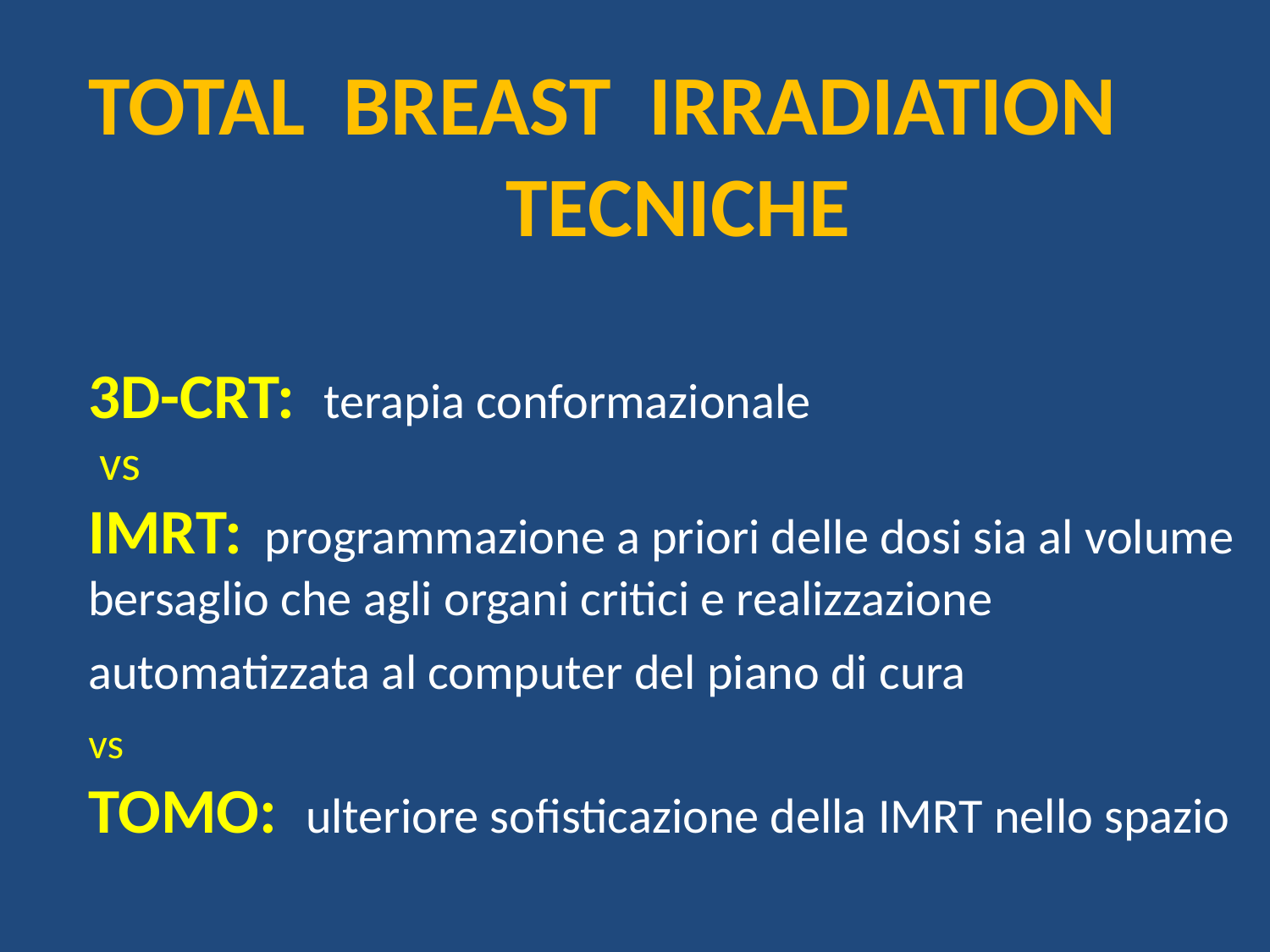

TOTAL  BREAST  IRRADIATION
TECNICHE

3D-CRT:  terapia conformazionale
 vs
IMRT:  programmazione a priori delle dosi sia al volume
bersaglio che agli organi critici e realizzazione
automatizzata al computer del piano di cura
vs
TOMO:  ulteriore sofisticazione della IMRT nello spazio